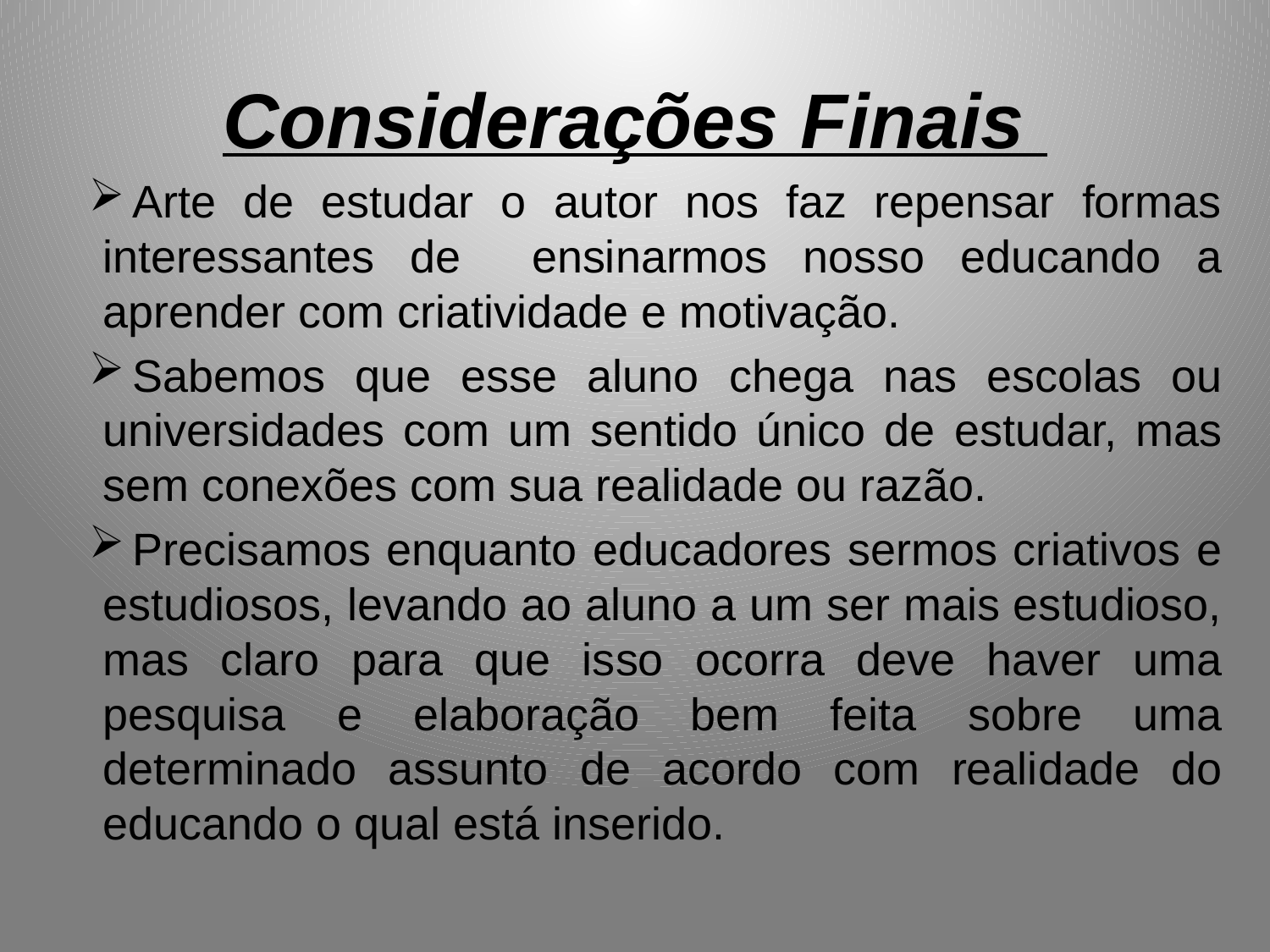

# Considerações Finais
Arte de estudar o autor nos faz repensar formas interessantes de  ensinarmos nosso educando a aprender com criatividade e motivação.
Sabemos que esse aluno chega nas escolas ou universidades com um sentido único de estudar, mas sem conexões com sua realidade ou razão.
Precisamos enquanto educadores sermos criativos e estudiosos, levando ao aluno a um ser mais estudioso, mas claro para que isso ocorra deve haver uma pesquisa e elaboração bem feita sobre uma determinado assunto de acordo com realidade do educando o qual está inserido.